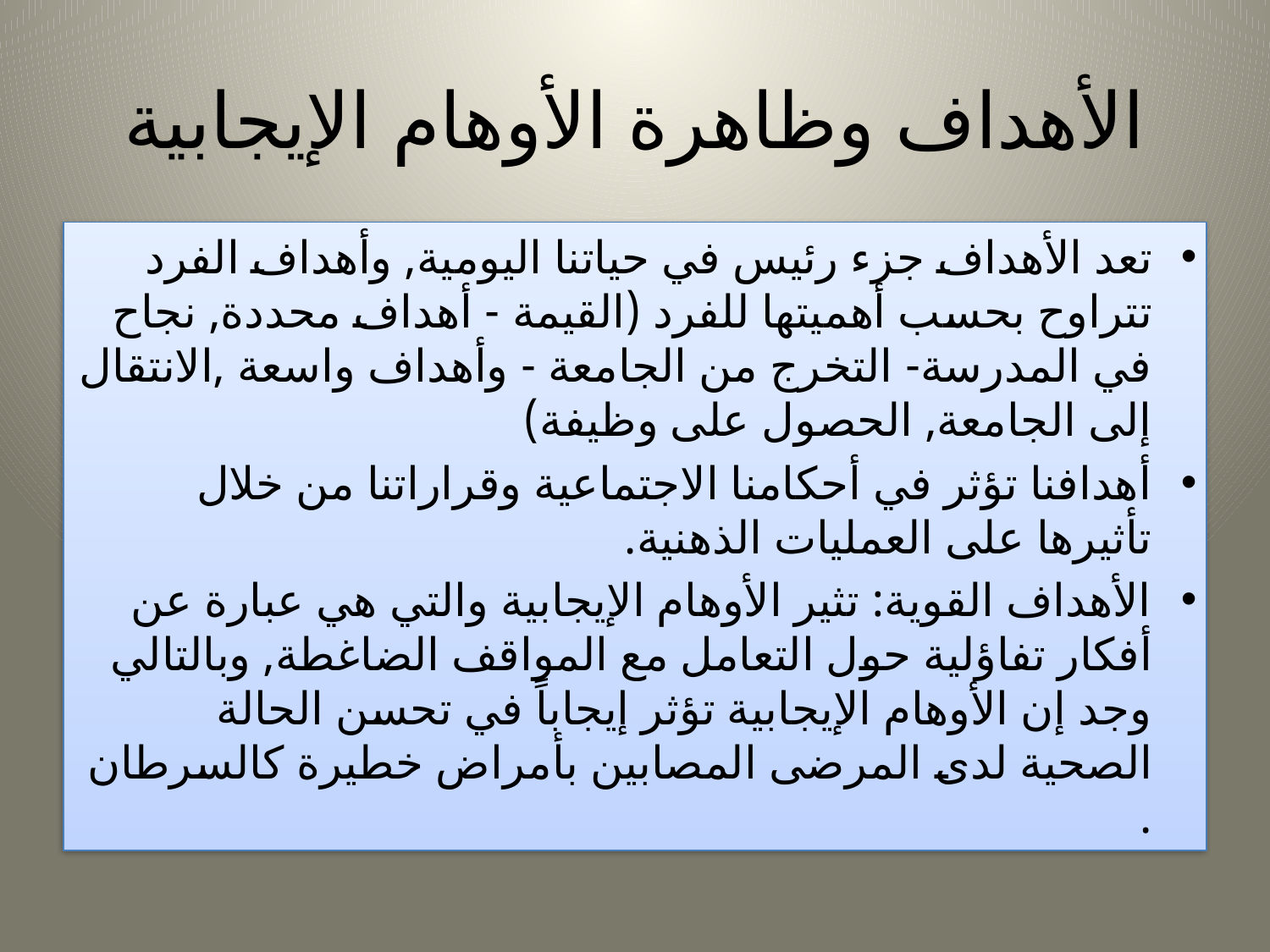

# الأهداف وظاهرة الأوهام الإيجابية
تعد الأهداف جزء رئيس في حياتنا اليومية, وأهداف الفرد تتراوح بحسب أهميتها للفرد (القيمة - أهداف محددة, نجاح في المدرسة- التخرج من الجامعة - وأهداف واسعة ,الانتقال إلى الجامعة, الحصول على وظيفة)
أهدافنا تؤثر في أحكامنا الاجتماعية وقراراتنا من خلال تأثيرها على العمليات الذهنية.
الأهداف القوية: تثير الأوهام الإيجابية والتي هي عبارة عن أفكار تفاؤلية حول التعامل مع المواقف الضاغطة, وبالتالي وجد إن الأوهام الإيجابية تؤثر إيجاباً في تحسن الحالة الصحية لدى المرضى المصابين بأمراض خطيرة كالسرطان .